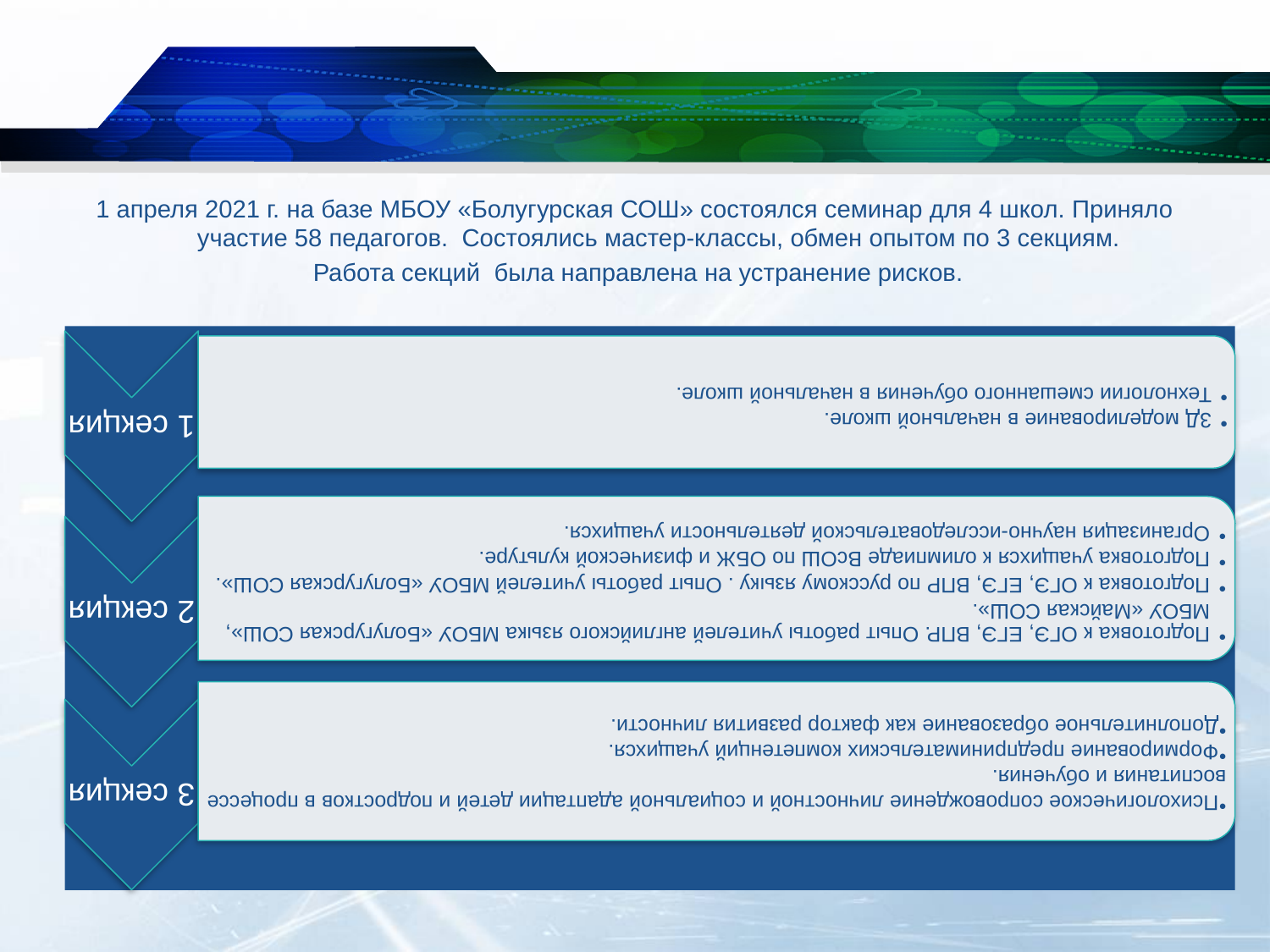

1 апреля 2021 г. на базе МБОУ «Болугурская СОШ» состоялся семинар для 4 школ. Приняло участие 58 педагогов.  Состоялись мастер-классы, обмен опытом по 3 секциям.
 Работа секций  была направлена на устранение рисков.

1 секция
3Д моделирование в начальной школе.
Технологии смешанного обучения в начальной школе.
2 секция
Подготовка к ОГЭ, ЕГЭ, ВПР. Опыт работы учителей английского языка МБОУ «Болугурская СОШ», МБОУ «Майская СОШ».
Подготовка к ОГЭ, ЕГЭ, ВПР по русскому языку . Опыт работы учителей МБОУ «Болугурская СОШ».
Подготовка учащихся к олимпиаде ВсОШ по ОБЖ и физической культуре.
Организация научно-исследовательской деятельности учащихся.
3 секция
Психологическое сопровождение личностной и социальной адаптации детей и подростков в процессе воспитания и обучения.
Формирование предпринимательских компетенций учащихся.
Дополнительное образование как фактор развития личности.